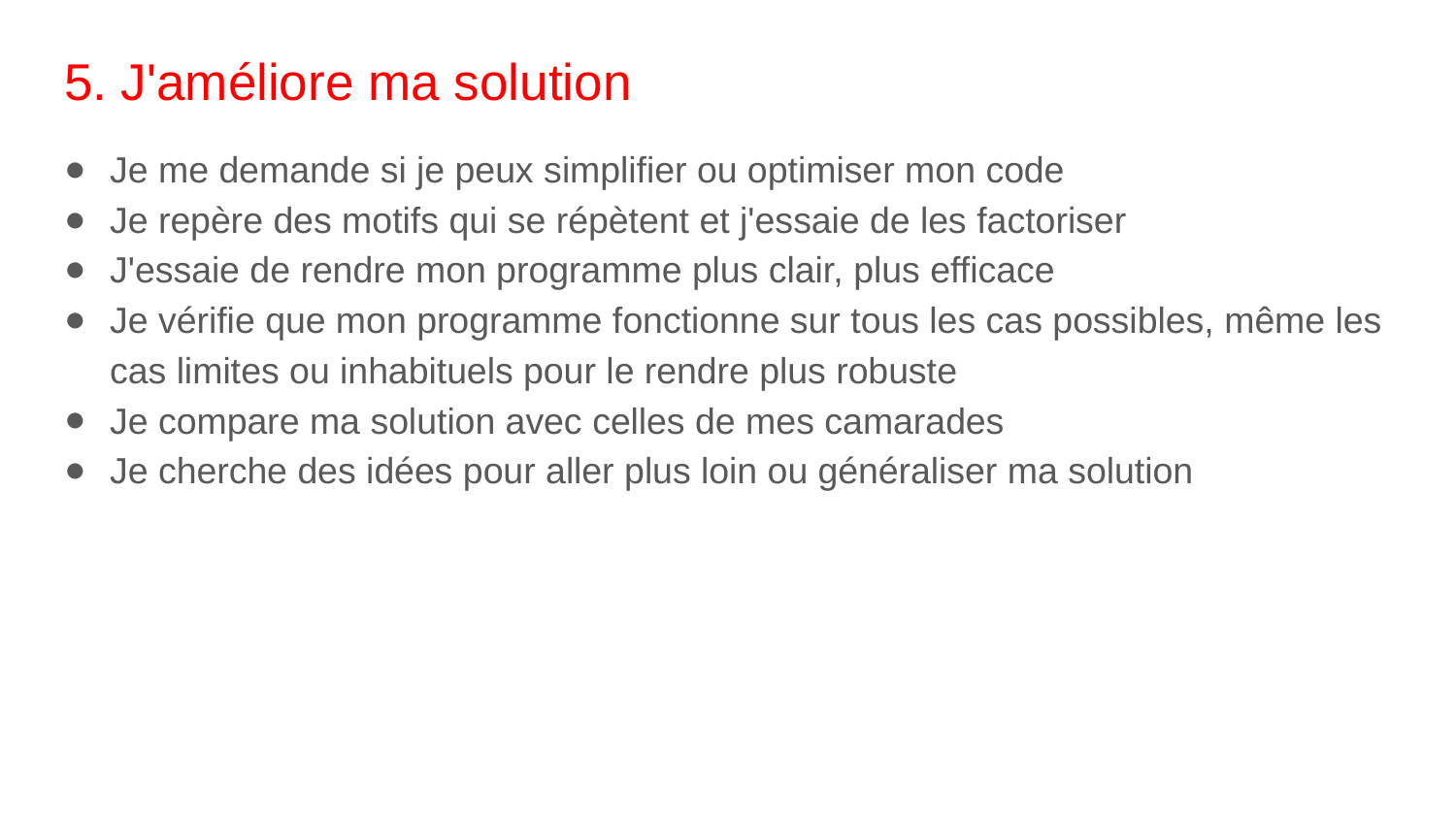

# 5. J'améliore ma solution
Je me demande si je peux simplifier ou optimiser mon code
Je repère des motifs qui se répètent et j'essaie de les factoriser
J'essaie de rendre mon programme plus clair, plus efficace
Je vérifie que mon programme fonctionne sur tous les cas possibles, même les cas limites ou inhabituels pour le rendre plus robuste
Je compare ma solution avec celles de mes camarades
Je cherche des idées pour aller plus loin ou généraliser ma solution